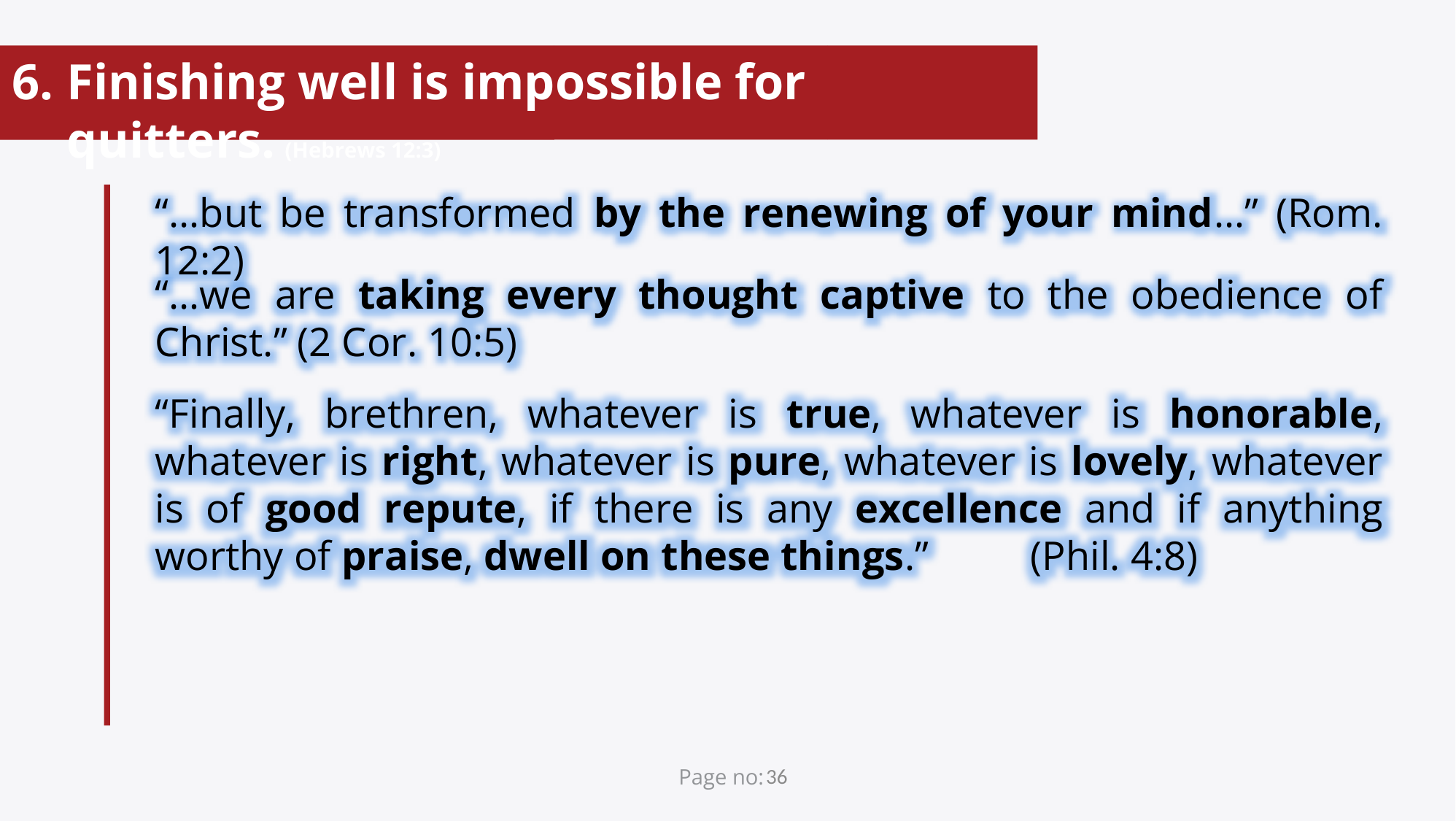

Finishing well is impossible for quitters. (Hebrews 12:3)

“…but be transformed by the renewing of your mind…” (Rom. 12:2)
“…we are taking every thought captive to the obedience of Christ.” (2 Cor. 10:5)
“Finally, brethren, whatever is true, whatever is honorable, whatever is right, whatever is pure, whatever is lovely, whatever is of good repute, if there is any excellence and if anything worthy of praise, dwell on these things.” 	(Phil. 4:8)